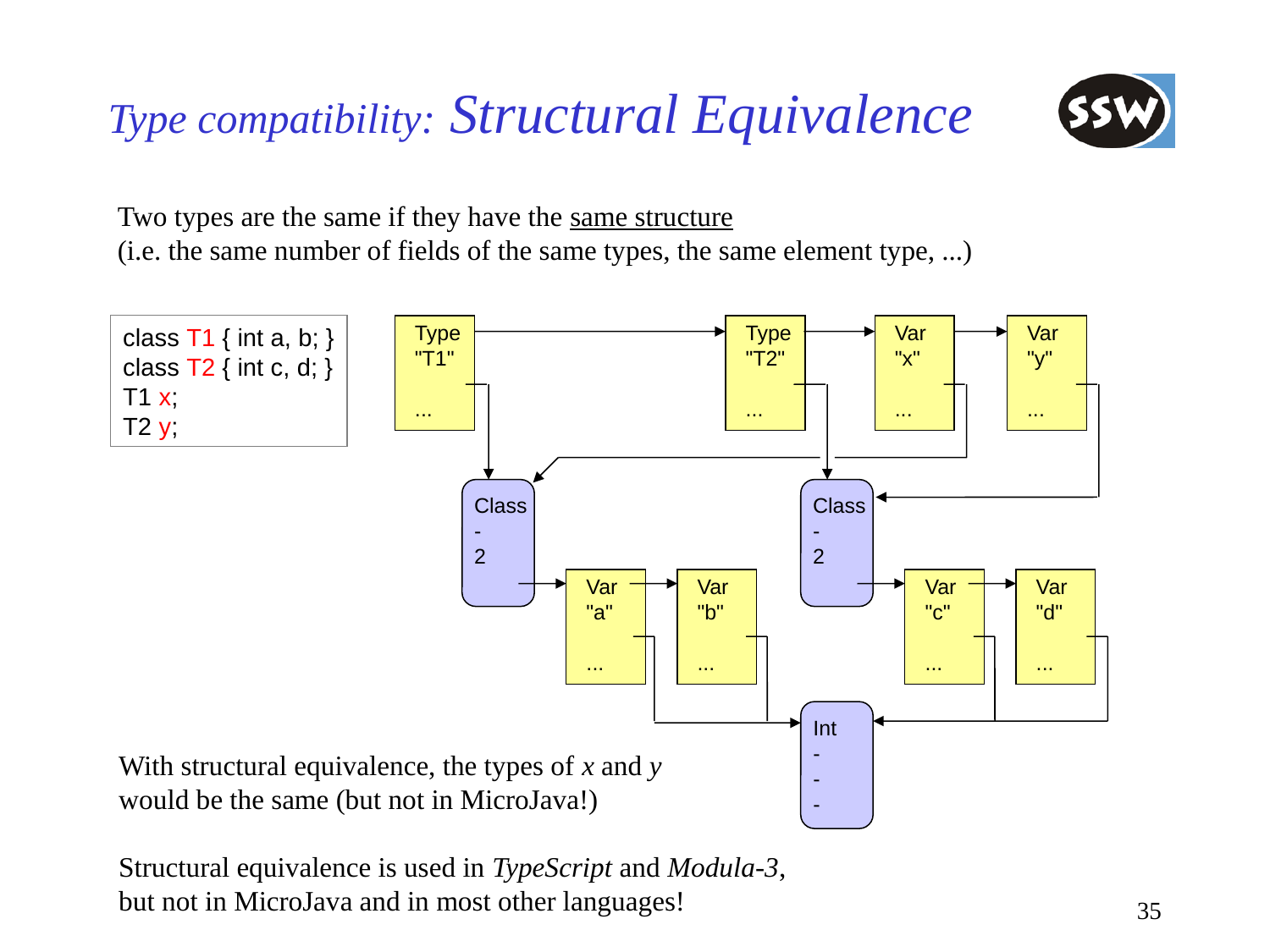

# Type compatibility: Structural Equivalence
Two types are the same if they have the same structure
(i.e. the same number of fields of the same types, the same element type, ...)
Type
"T1"

...
Type
"T2"

...
Var
"x"

...
Var
"y"

...
class T1 { int a, b; }
class T2 { int c, d; }
T1 x;
T2 y;

Class
-
2
Class
-
2

Var
"a"

...
Var
"b"

...
Var
"c"

...
Var
"d"

...

Int
-
-
-

With structural equivalence, the types of x and y
would be the same (but not in MicroJava!)

Structural equivalence is used in TypeScript and Modula-3,
but not in MicroJava and in most other languages!
35